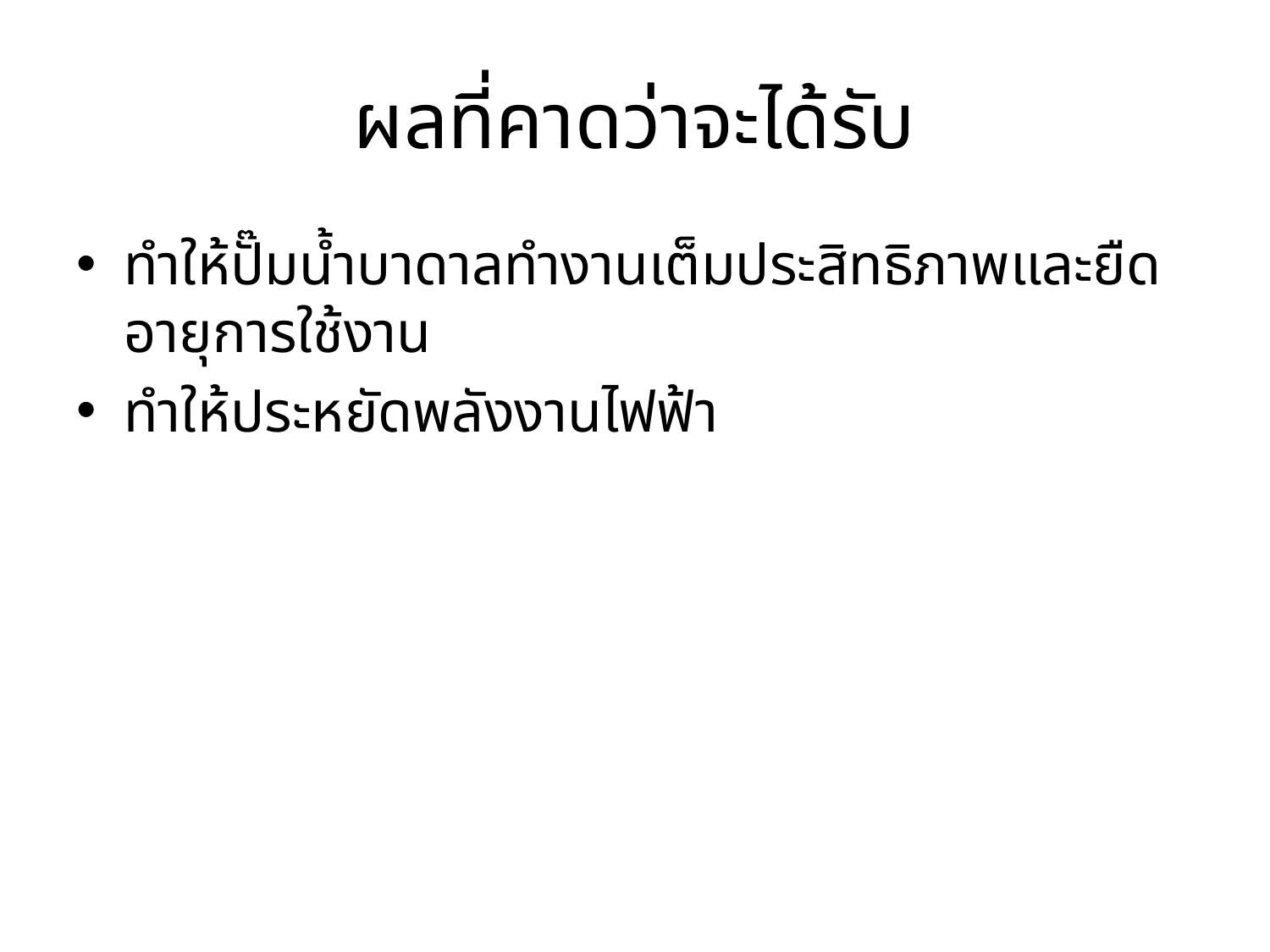

# ผลที่คาดว่าจะได้รับ
ทำให้ปั๊มน้ำบาดาลทำงานเต็มประสิทธิภาพและยืดอายุการใช้งาน
ทำให้ประหยัดพลังงานไฟฟ้า